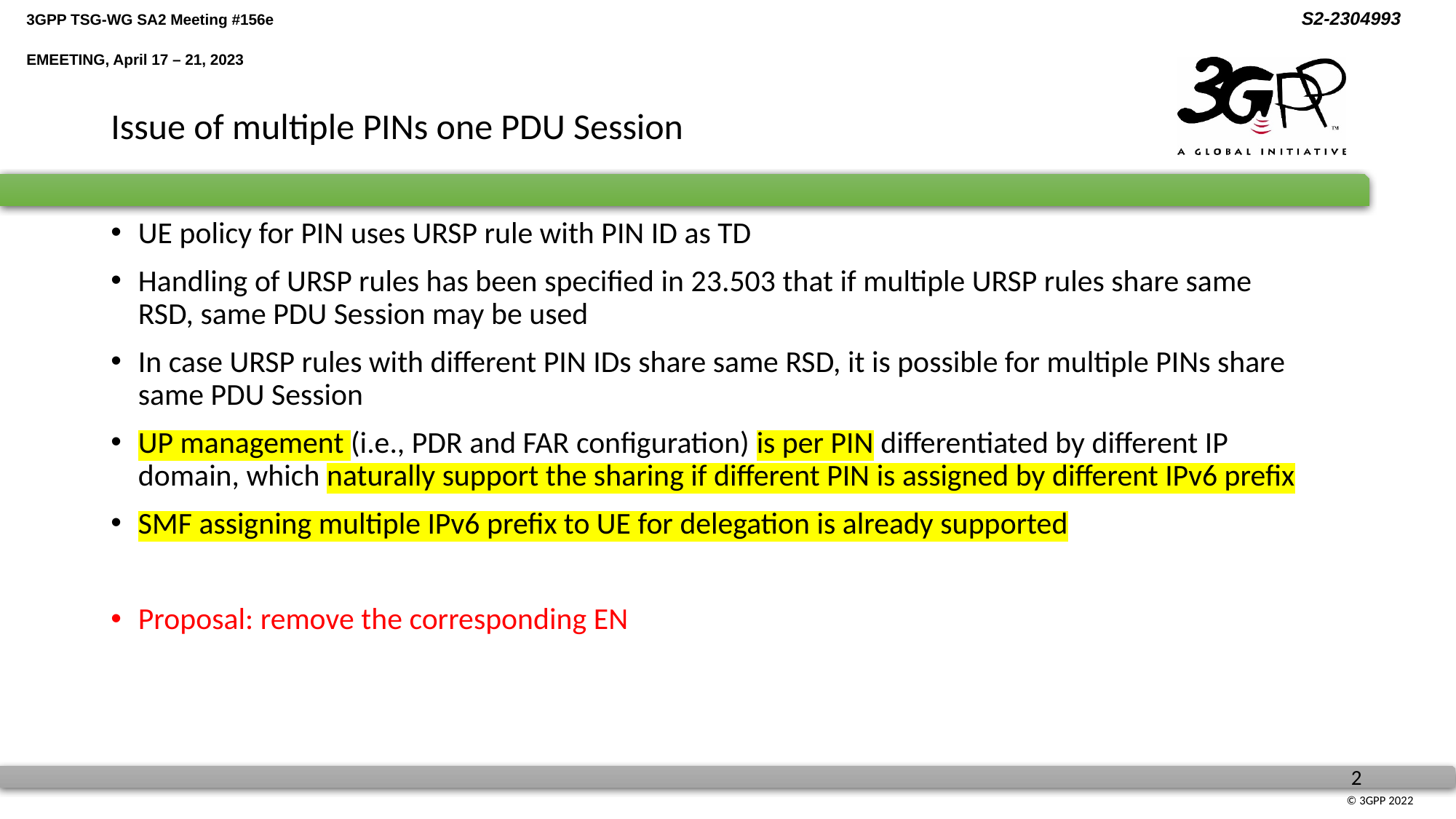

# Issue of multiple PINs one PDU Session
UE policy for PIN uses URSP rule with PIN ID as TD
Handling of URSP rules has been specified in 23.503 that if multiple URSP rules share same RSD, same PDU Session may be used
In case URSP rules with different PIN IDs share same RSD, it is possible for multiple PINs share same PDU Session
UP management (i.e., PDR and FAR configuration) is per PIN differentiated by different IP domain, which naturally support the sharing if different PIN is assigned by different IPv6 prefix
SMF assigning multiple IPv6 prefix to UE for delegation is already supported

Proposal: remove the corresponding EN